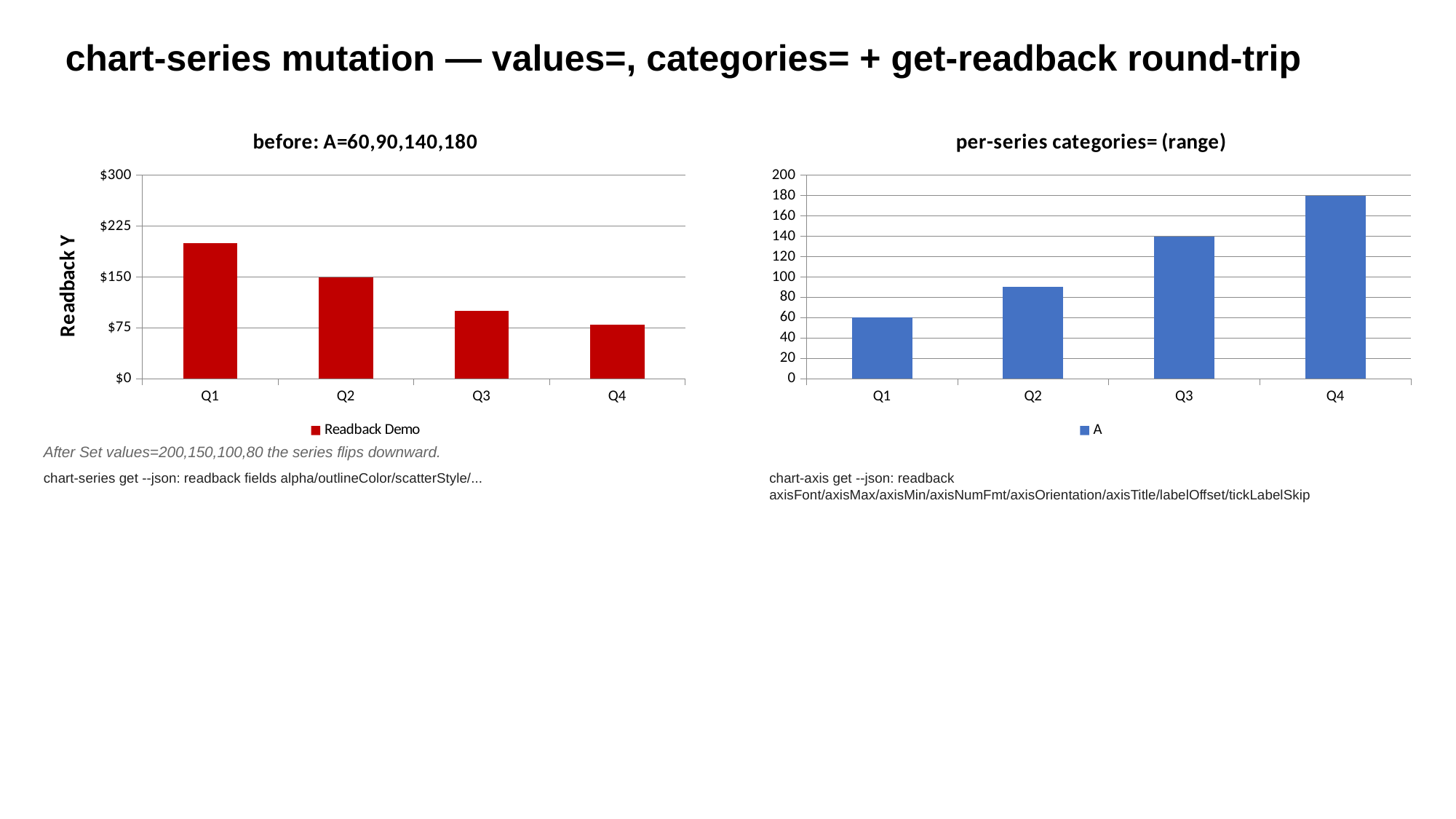

chart-series mutation — values=, categories= + get-readback round-trip

### Chart: before: A=60,90,140,180

| Category |  |
|---|---|
| Q1 | 200.0 |
| Q2 | 150.0 |
| Q3 | 100.0 |
| Q4 | 80.0 |

### Chart: per-series categories= (range)

| Category |  |
|---|---|
| Q1 | 60.0 |
| Q2 | 90.0 |
| Q3 | 140.0 |
| Q4 | 180.0 |
After Set values=200,150,100,80 the series flips downward.
chart-series get --json: readback fields alpha/outlineColor/scatterStyle/...
chart-axis get --json: readback axisFont/axisMax/axisMin/axisNumFmt/axisOrientation/axisTitle/labelOffset/tickLabelSkip